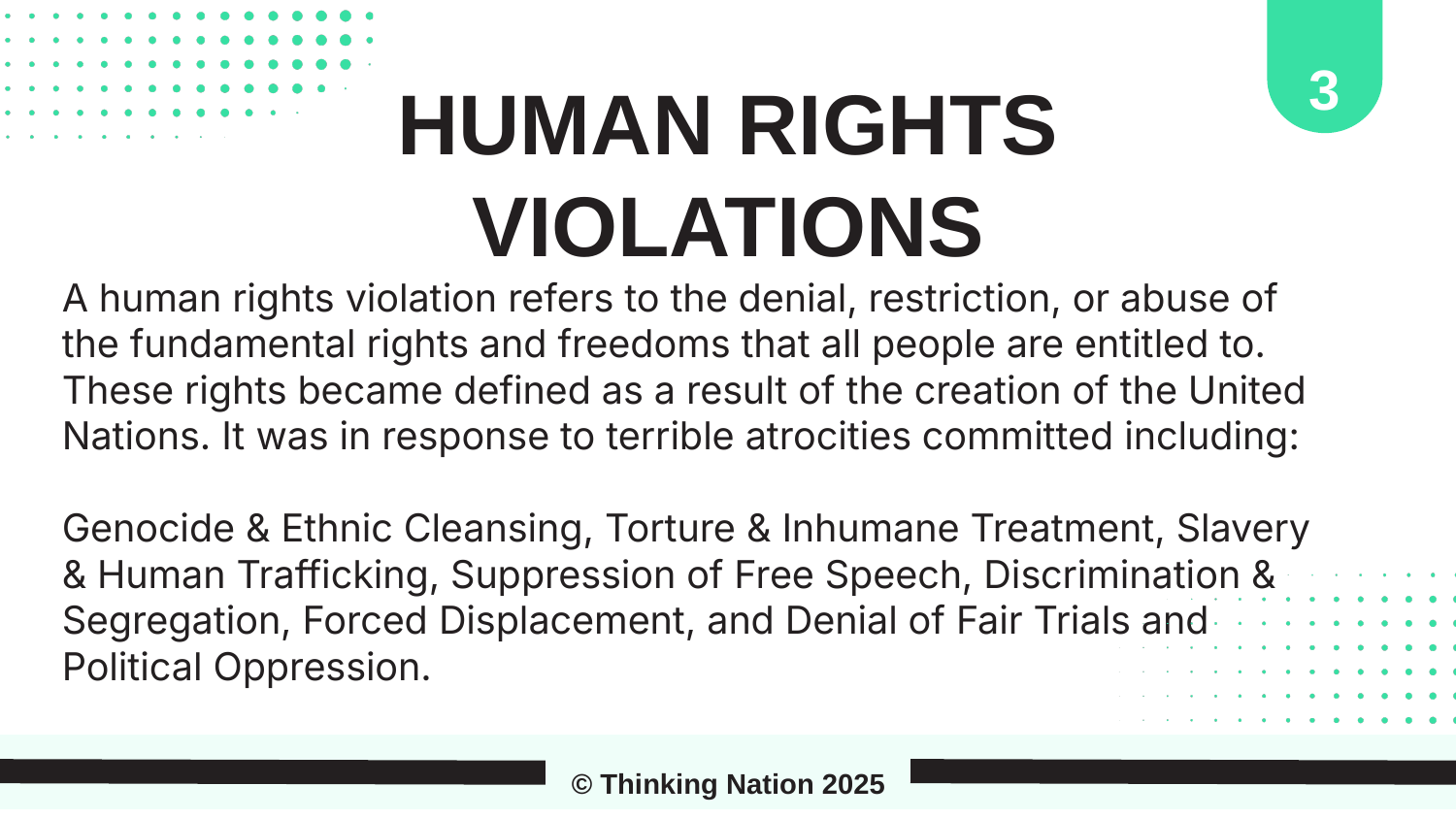

3
HUMAN RIGHTS VIOLATIONS
A human rights violation refers to the denial, restriction, or abuse of the fundamental rights and freedoms that all people are entitled to. These rights became defined as a result of the creation of the United Nations. It was in response to terrible atrocities committed including:

Genocide & Ethnic Cleansing, Torture & Inhumane Treatment, Slavery & Human Trafficking, Suppression of Free Speech, Discrimination & Segregation, Forced Displacement, and Denial of Fair Trials and Political Oppression.

© Thinking Nation 2025